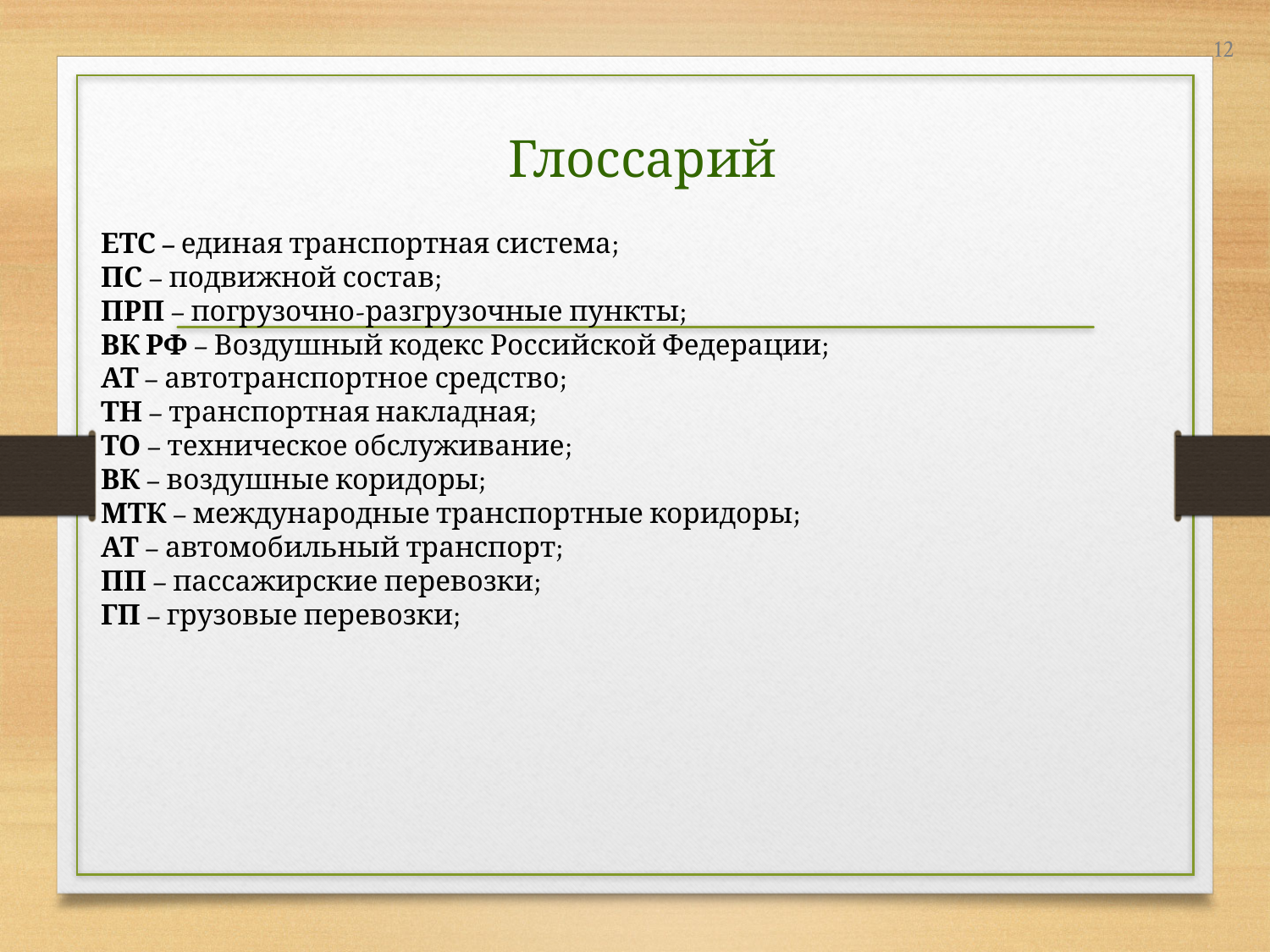

12
# Глоссарий
ЕТС – единая транспортная система;
ПС – подвижной состав;
ПРП – погрузочно-разгрузочные пункты;
ВК РФ – Воздушный кодекс Российской Федерации;
АТ – автотранспортное средство;
ТН – транспортная накладная;
ТО – техническое обслуживание;
ВК – воздушные коридоры;
МТК – международные транспортные коридоры;
АТ – автомобильный транспорт;
ПП – пассажирские перевозки;
ГП – грузовые перевозки;